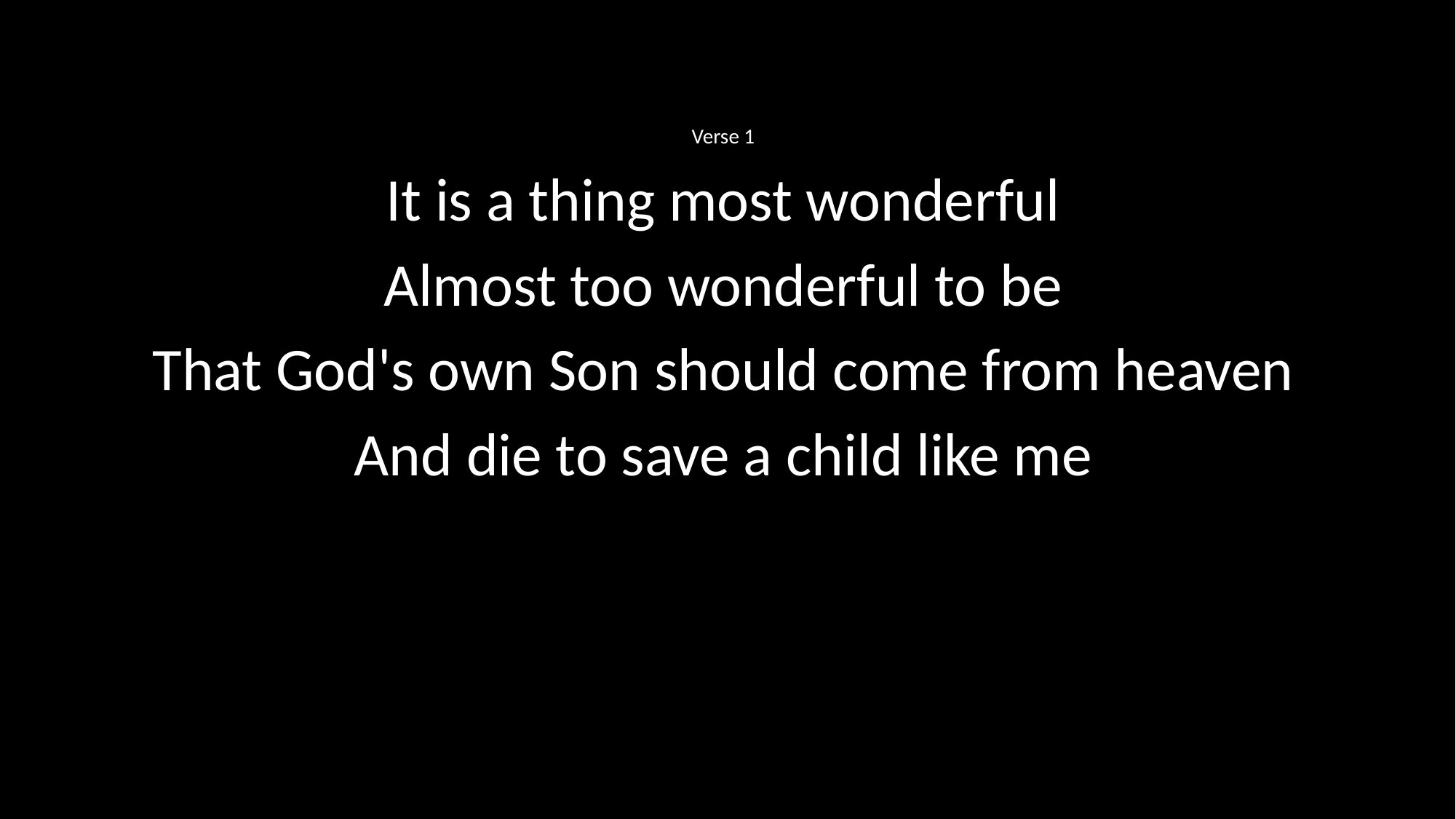

# It Is A Thing Most Wonderful
Verse 1
It is a thing most wonderful
Almost too wonderful to be
That God's own Son should come from heaven
And die to save a child like me